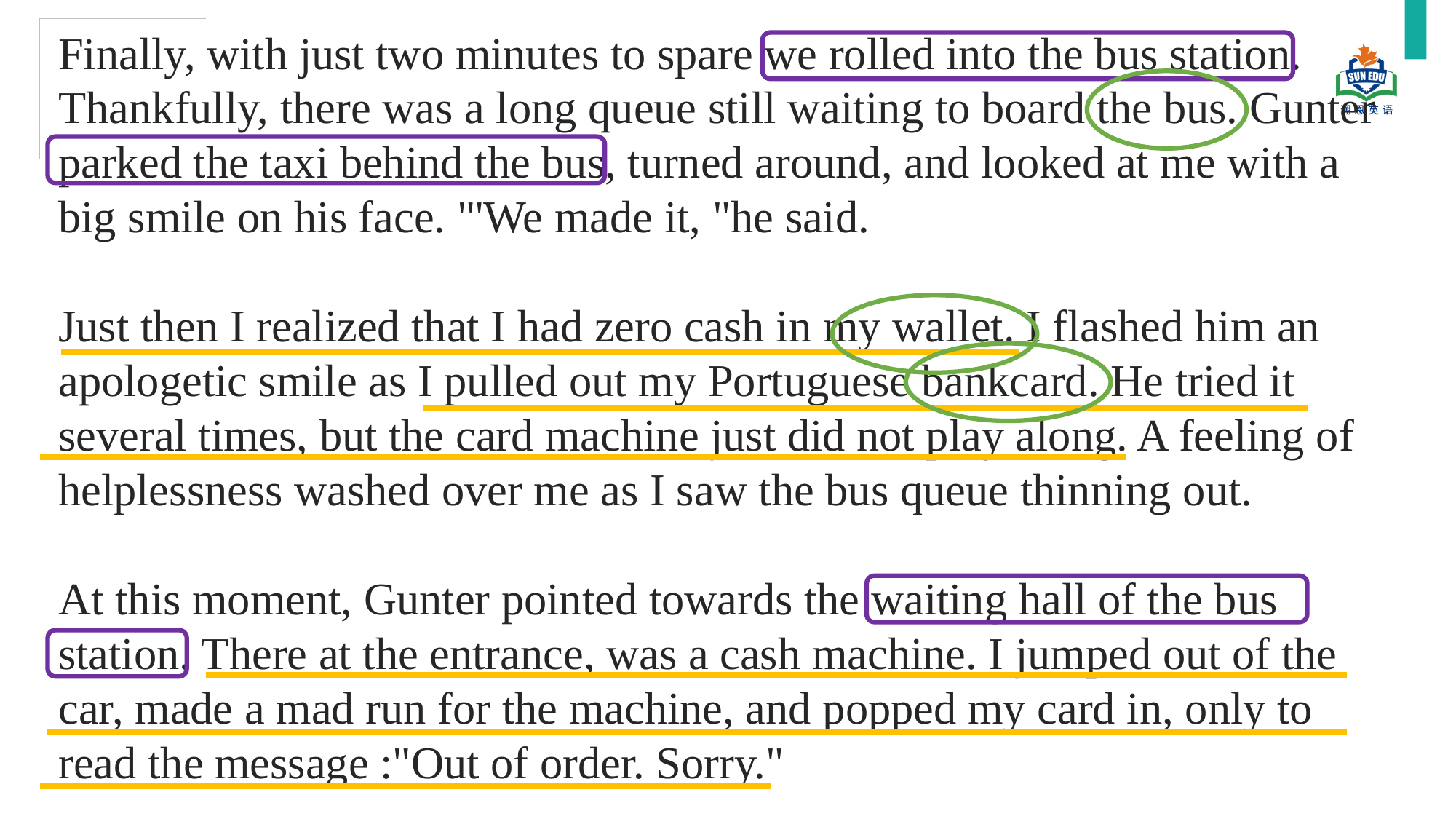

Finally, with just two minutes to spare we rolled into the bus station. Thankfully, there was a long queue still waiting to board the bus. Gunter parked the taxi behind the bus, turned around, and looked at me with a big smile on his face. "'We made it, "he said.

Just then I realized that I had zero cash in my wallet. I flashed him an apologetic smile as I pulled out my Portuguese bankcard. He tried it several times, but the card machine just did not play along. A feeling of helplessness washed over me as I saw the bus queue thinning out.

At this moment, Gunter pointed towards the waiting hall of the bus station. There at the entrance, was a cash machine. I jumped out of the car, made a mad run for the machine, and popped my card in, only to read the message :"Out of order. Sorry."